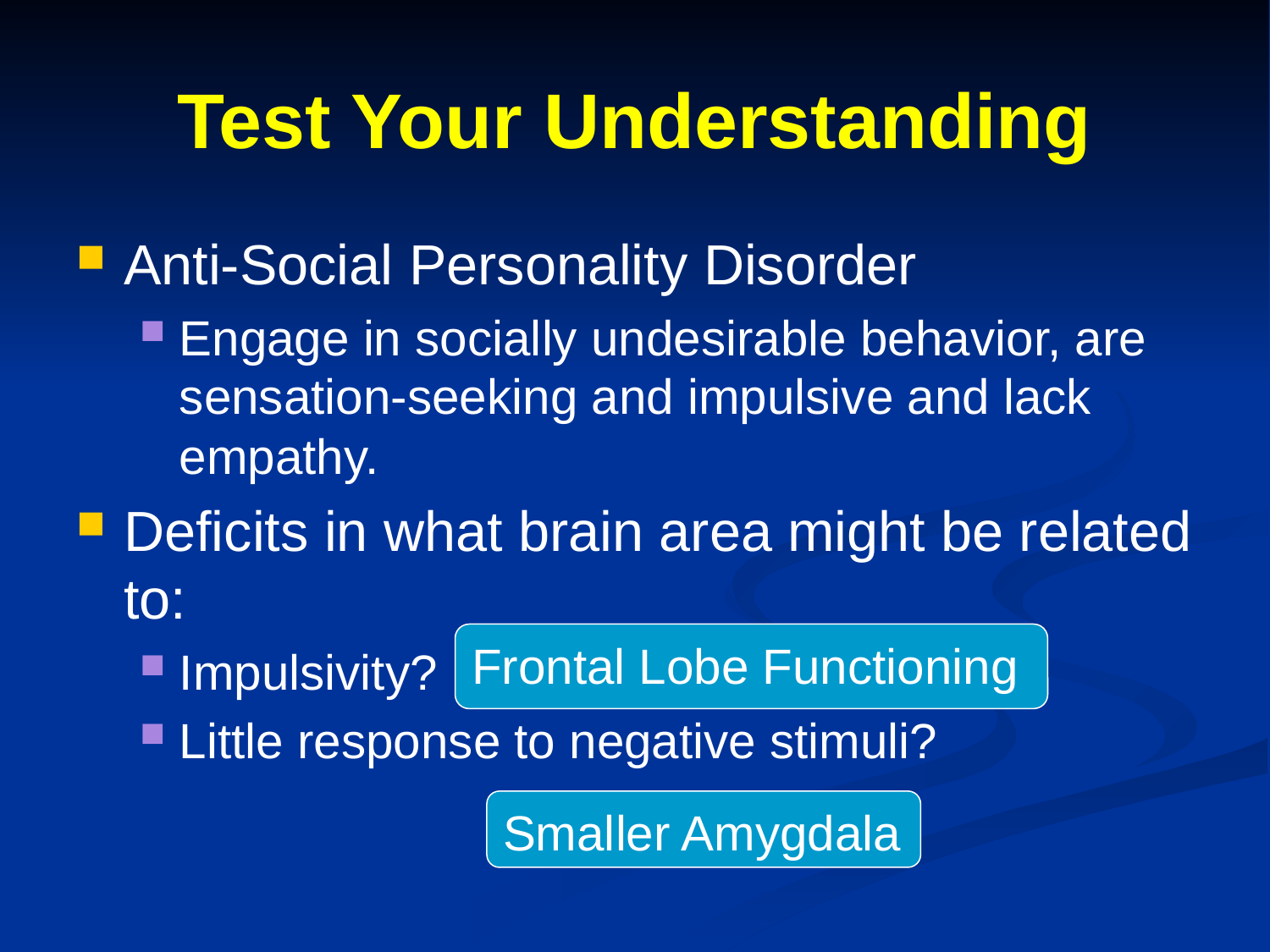

# Test Your Understanding
Anti-Social Personality Disorder
Engage in socially undesirable behavior, are sensation-seeking and impulsive and lack empathy.
Deficits in what brain area might be related to:
Impulsivity?
Little response to negative stimuli?

Frontal Lobe Functioning
Smaller Amygdala